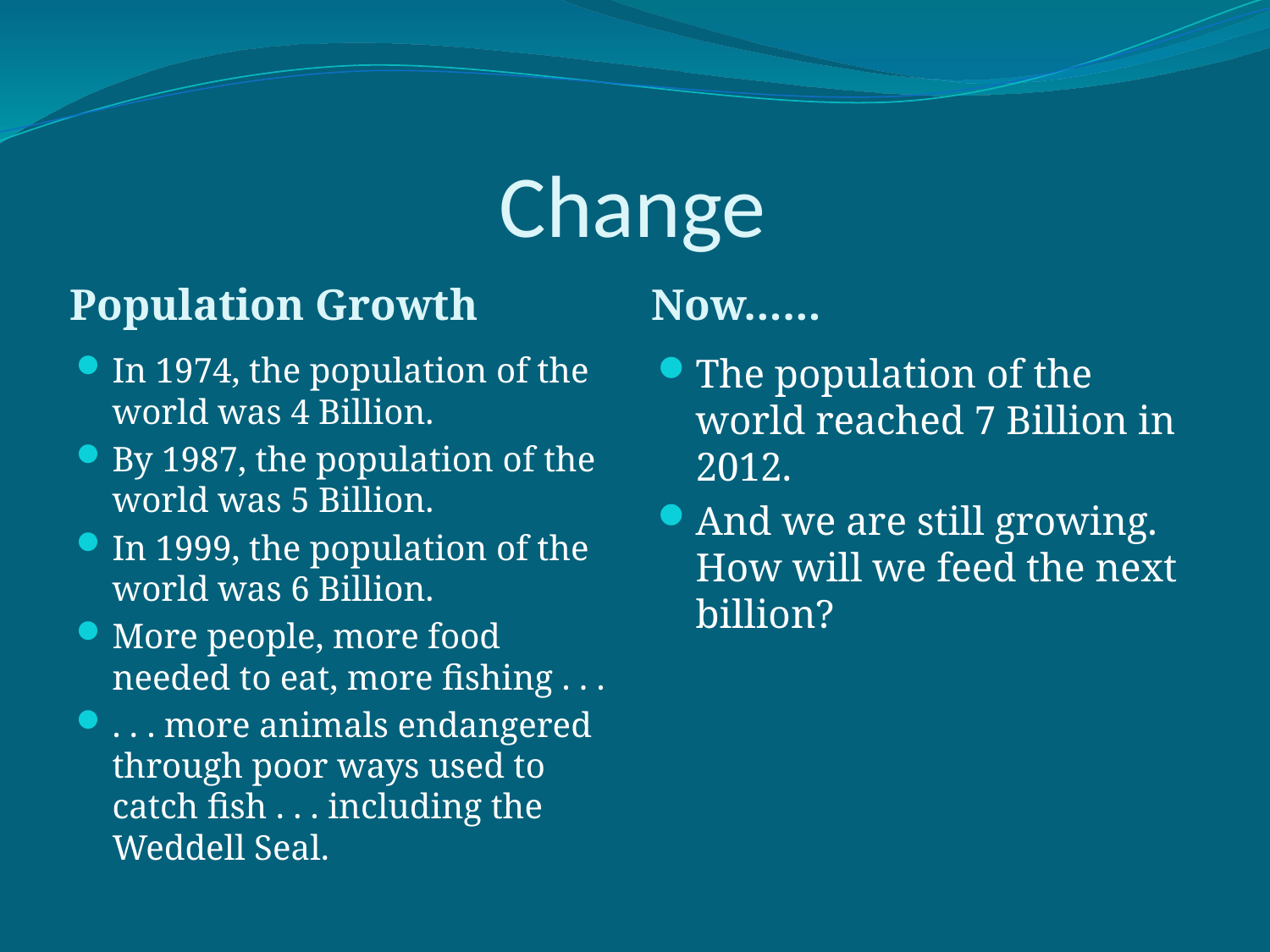

# Change
Population Growth
Now……
In 1974, the population of the world was 4 Billion.
By 1987, the population of the world was 5 Billion.
In 1999, the population of the world was 6 Billion.
More people, more food needed to eat, more fishing . . .
. . . more animals endangered through poor ways used to catch fish . . . including the Weddell Seal.
The population of the world reached 7 Billion in 2012.
And we are still growing.  How will we feed the next billion?